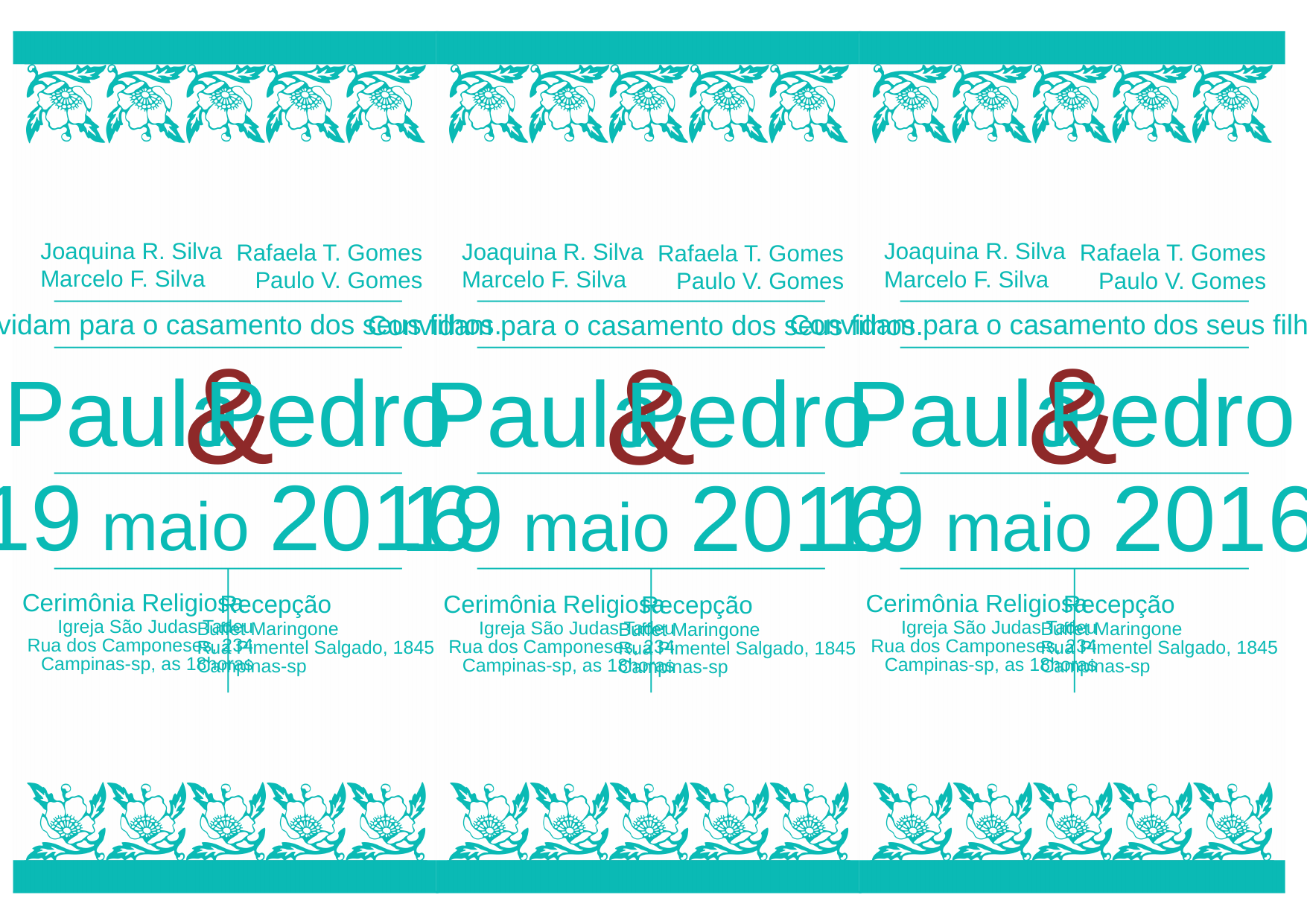

Joaquina R. Silva
Marcelo F. Silva
Joaquina R. Silva
Marcelo F. Silva
Joaquina R. Silva
Marcelo F. Silva
Rafaela T. Gomes
Paulo V. Gomes
Rafaela T. Gomes
Paulo V. Gomes
Rafaela T. Gomes
Paulo V. Gomes
Convidam para o casamento dos seus filhos.
Convidam para o casamento dos seus filhos.
Convidam para o casamento dos seus filhos.
&
&
&
Paula
Pedro
Paula
Pedro
Paula
Pedro
19 maio 2016
19 maio 2016
19 maio 2016
Cerimônia Religiosa
Cerimônia Religiosa
Cerimônia Religiosa
Recepção
Recepção
Recepção
Igreja São Judas Tadeu
Rua dos Camponeses, 234
Campinas-sp, as 18horas
Igreja São Judas Tadeu
Rua dos Camponeses, 234
Campinas-sp, as 18horas
Igreja São Judas Tadeu
Rua dos Camponeses, 234
Campinas-sp, as 18horas
Buffet Maringone
Rua Pimentel Salgado, 1845
Campinas-sp
Buffet Maringone
Rua Pimentel Salgado, 1845
Campinas-sp
Buffet Maringone
Rua Pimentel Salgado, 1845
Campinas-sp